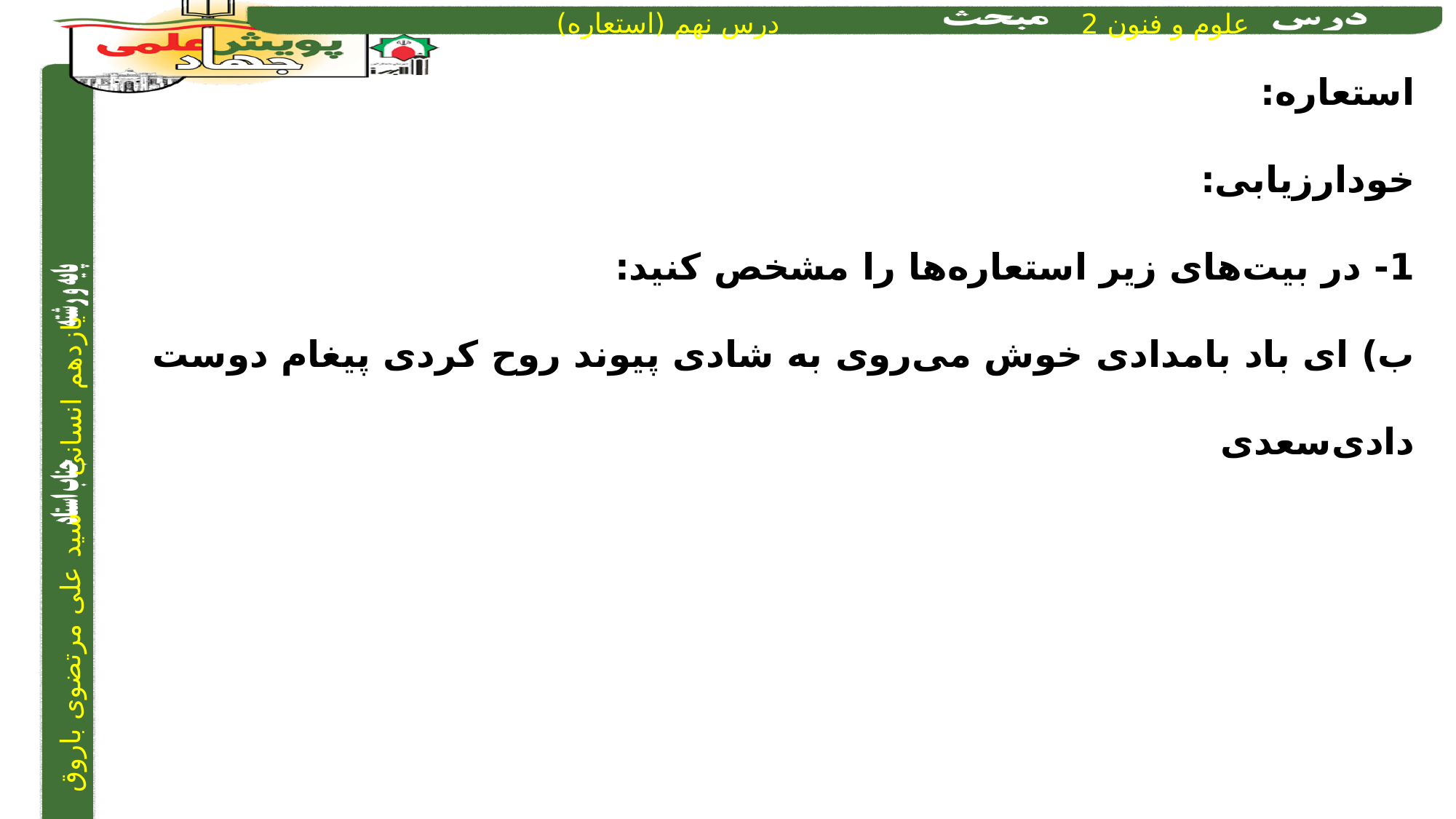

استعاره:
خودارزیابی:
1- در بیت‌های زیر استعاره‌ها را مشخص کنید:
ب) ای باد بامدادی خوش می‌روی به شادی	 پیوند روح کردی پیغام دوست دادی	سعدی